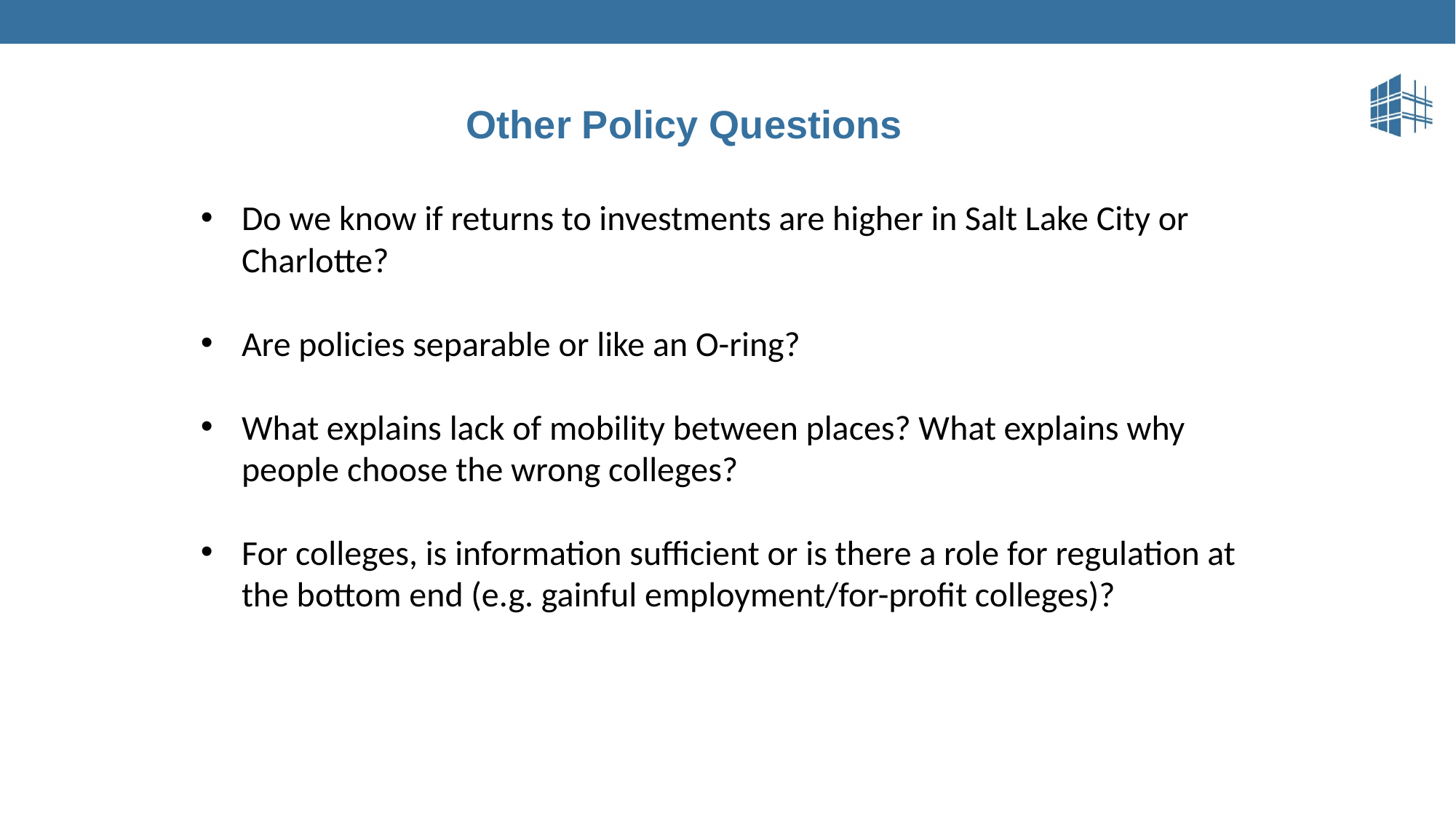

# Other Policy Questions
Do we know if returns to investments are higher in Salt Lake City or Charlotte?

Are policies separable or like an O-ring?

What explains lack of mobility between places? What explains why people choose the wrong colleges?

For colleges, is information sufficient or is there a role for regulation at the bottom end (e.g. gainful employment/for-profit colleges)?